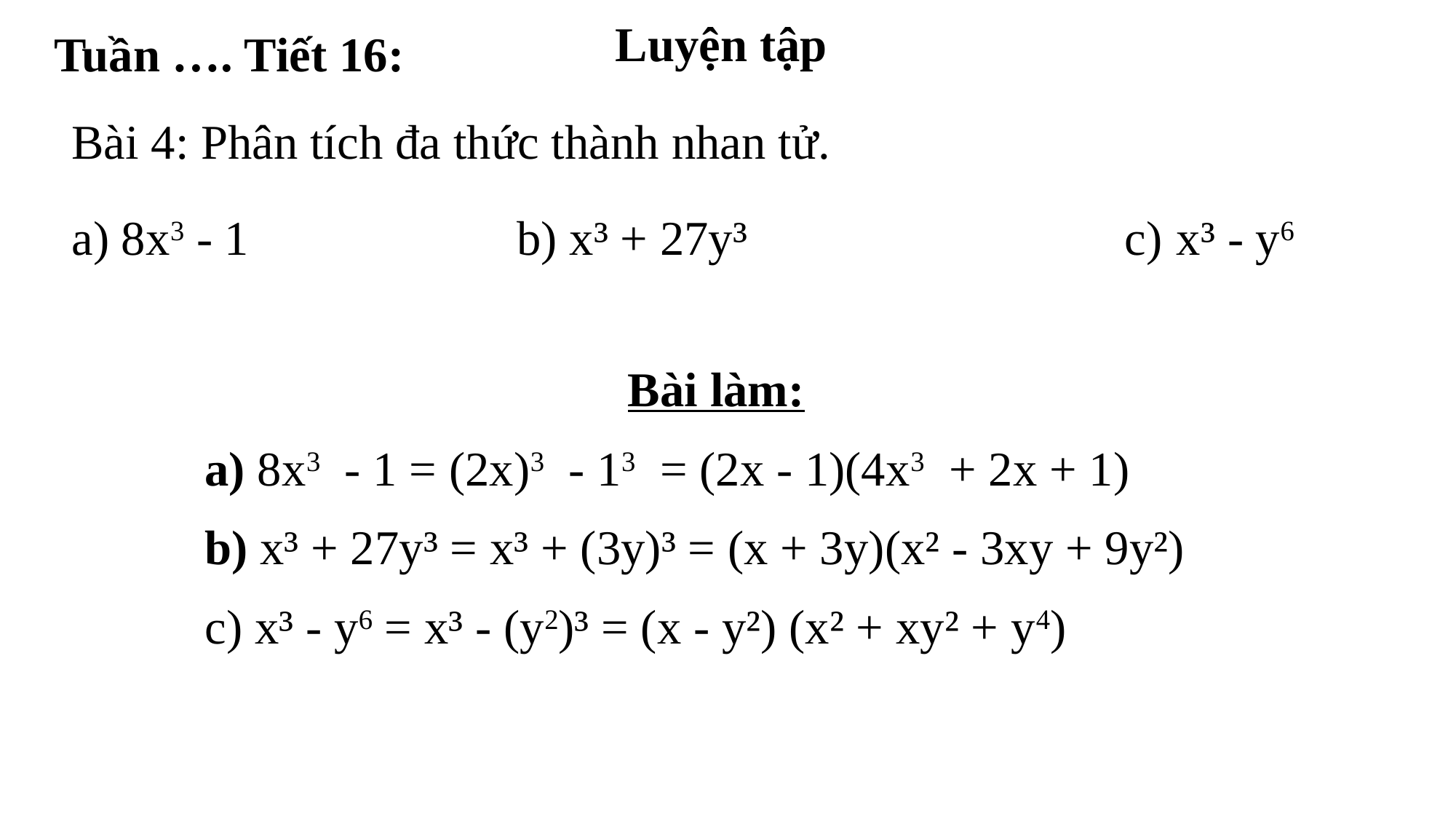

# Tuần …. Tiết 16:
Luyện tập
Bài 4: Phân tích đa thức thành nhan tử.
a) 8x3 - 1                      b) x³ + 27y³                               c) x³ - y6

Bài làm:
a) 8x3  - 1 = (2x)3  - 13  = (2x - 1)(4x3  + 2x + 1)
b) x³ + 27y³ = x³ + (3y)³ = (x + 3y)(x² - 3xy + 9y²)
c) x³ - y6 = x³ - (y2)³ = (x - y²) (x² + xy² + y4)